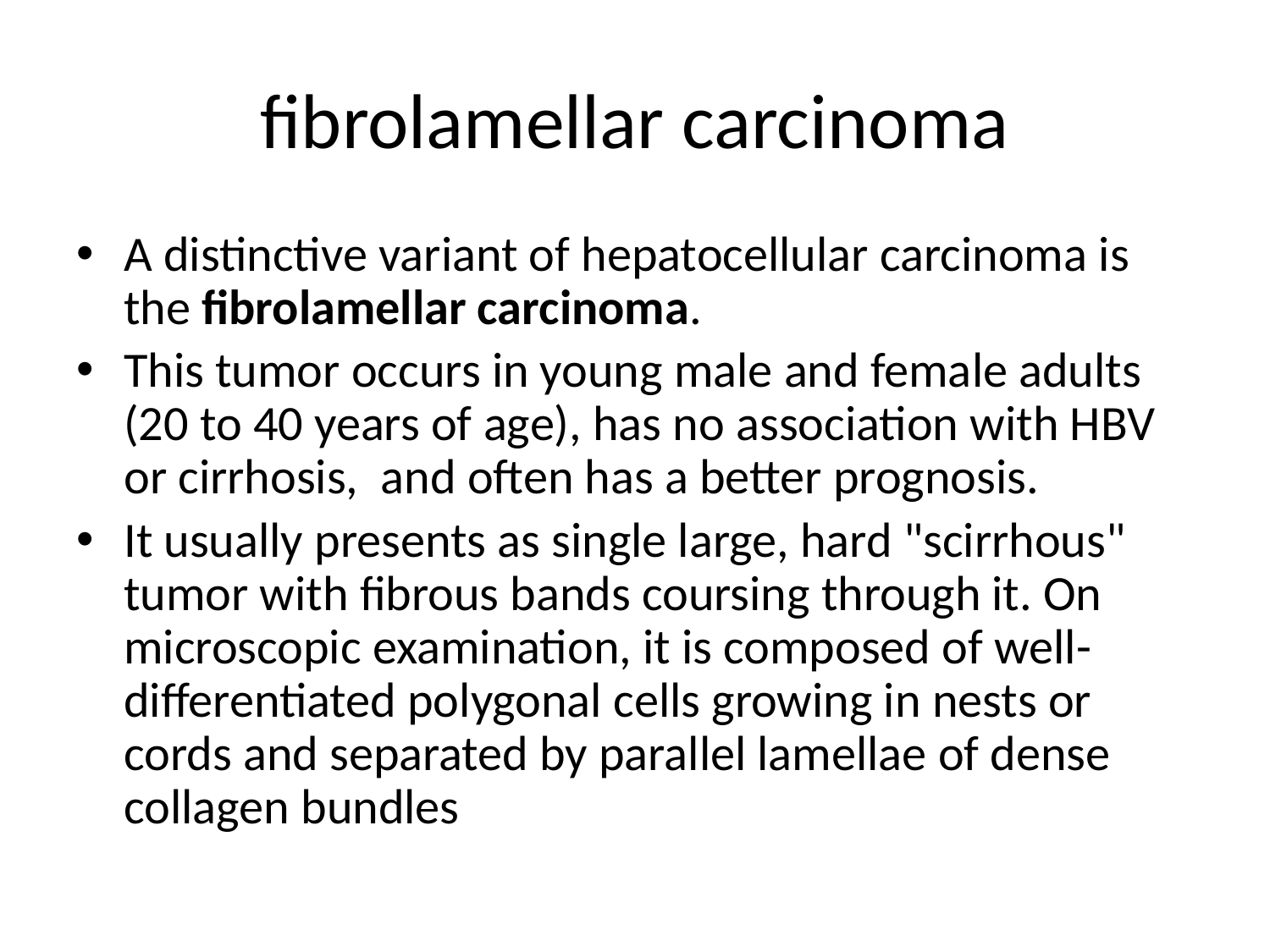

# fibrolamellar carcinoma
A distinctive variant of hepatocellular carcinoma is the fibrolamellar carcinoma.
This tumor occurs in young male and female adults (20 to 40 years of age), has no association with HBV or cirrhosis,  and often has a better prognosis.
It usually presents as single large, hard "scirrhous" tumor with fibrous bands coursing through it. On microscopic examination, it is composed of well-differentiated polygonal cells growing in nests or cords and separated by parallel lamellae of dense collagen bundles